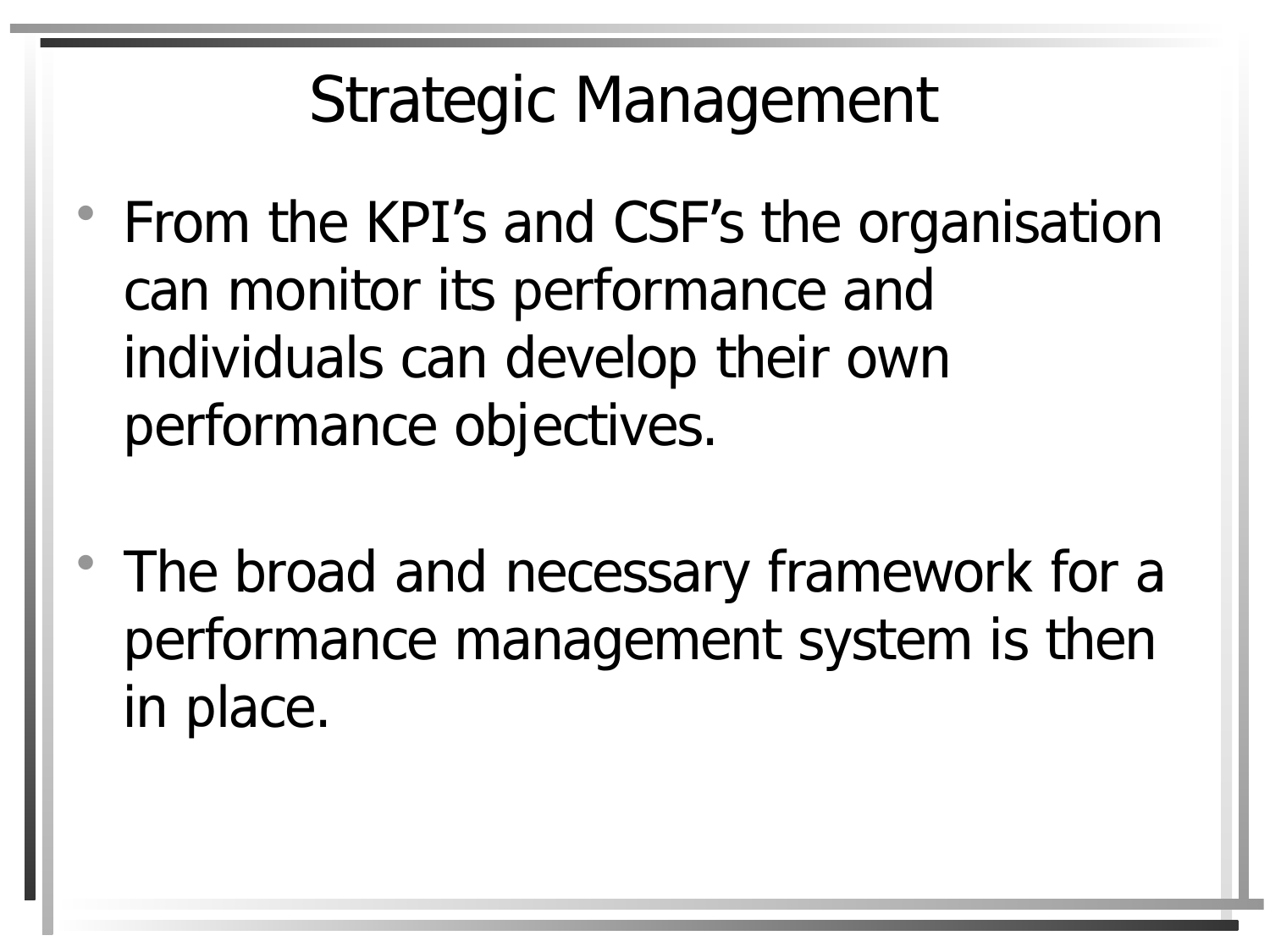

# Strategic Management
From the KPI’s and CSF’s the organisation can monitor its performance and individuals can develop their own performance objectives.
The broad and necessary framework for a performance management system is then in place.